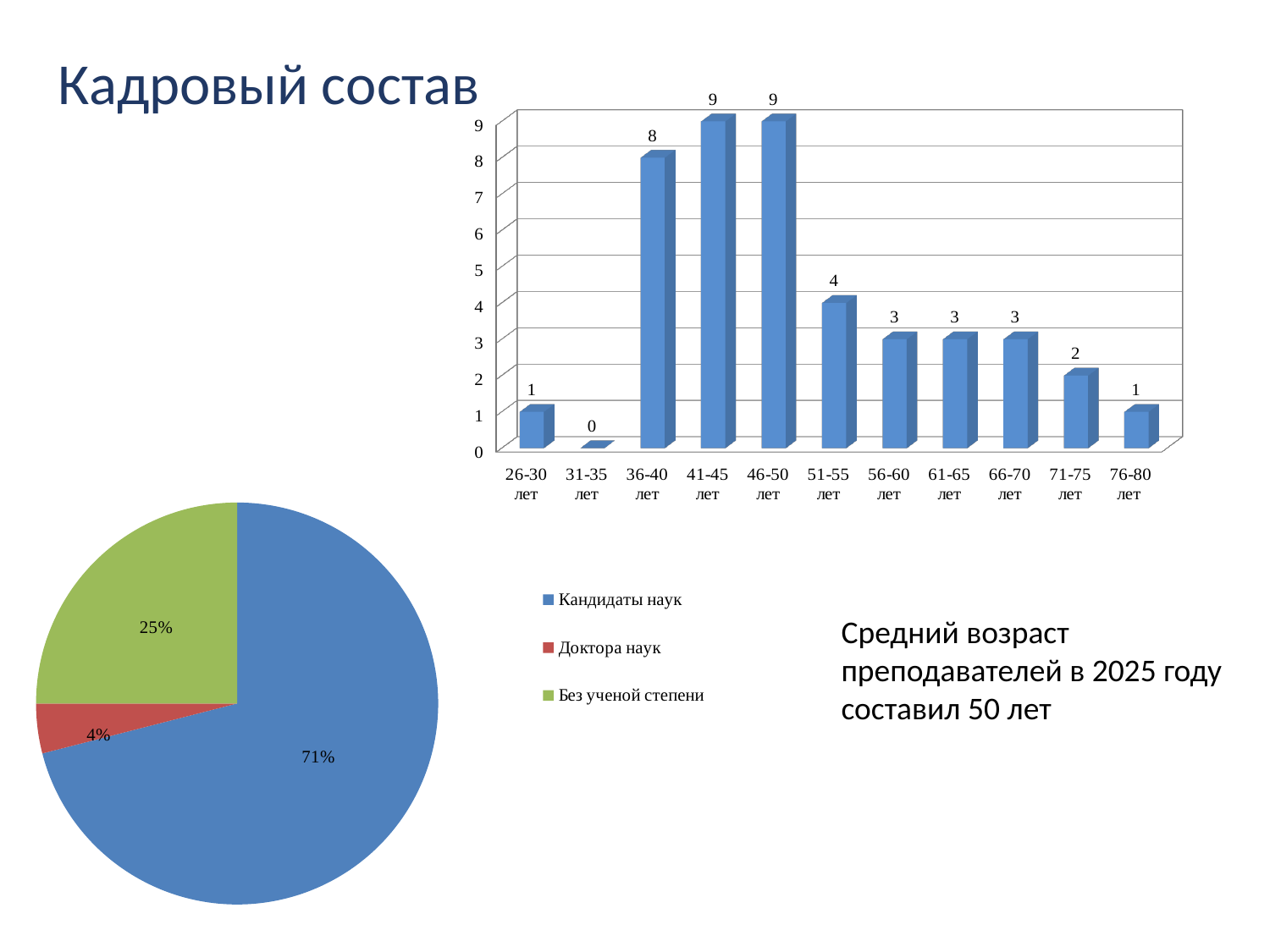

# Кадровый состав

[unsupported chart]

### Chart

| Category |  |
|---|---|
| Кандидаты наук | 0.71 |
| Доктора наук | 0.04 |
| Без ученой степени | 0.25 |
Средний возраст преподавателей в 2025 году составил 50 лет